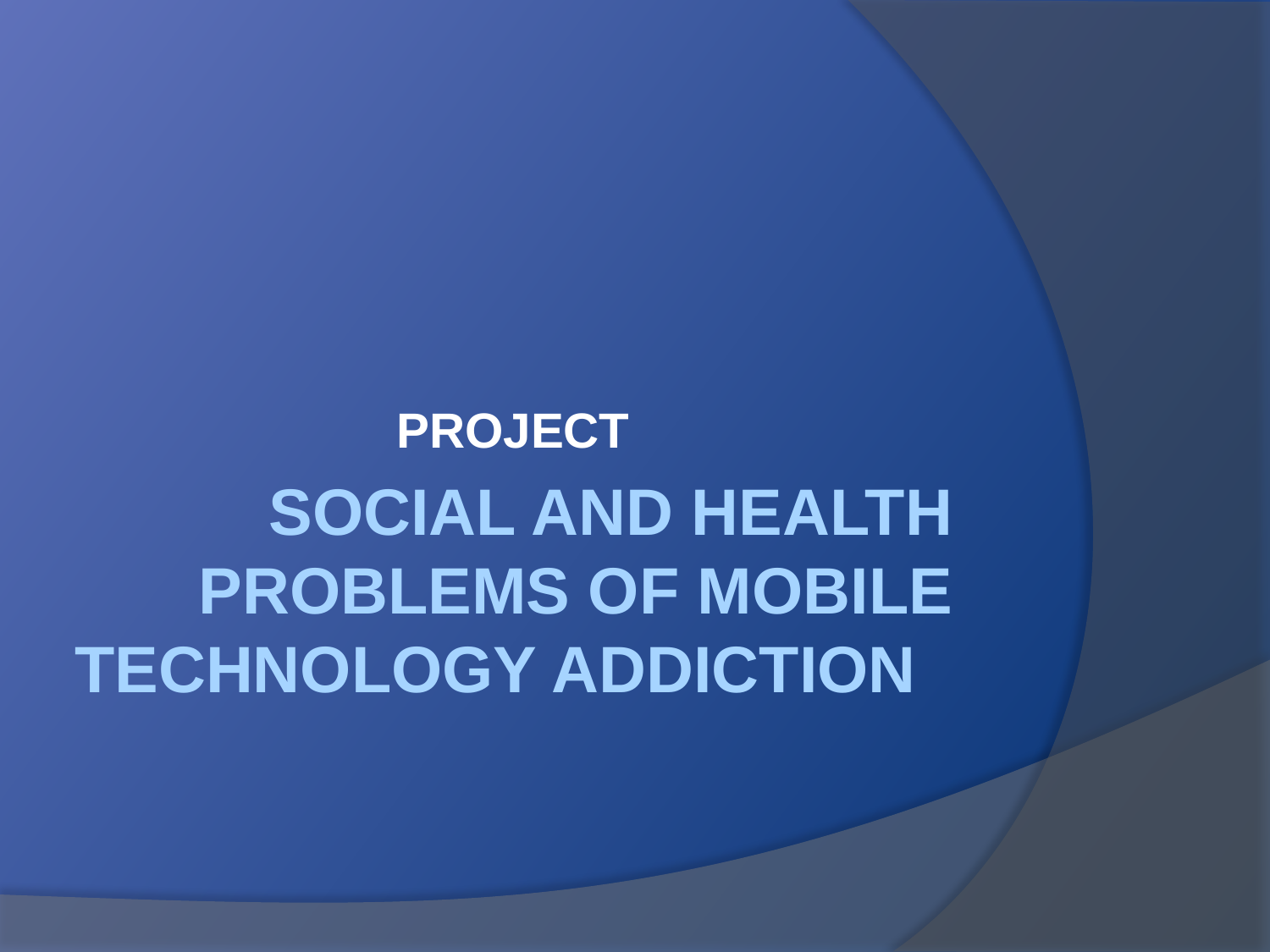

PROJECT
# Social and health problems of mobile technology addiction